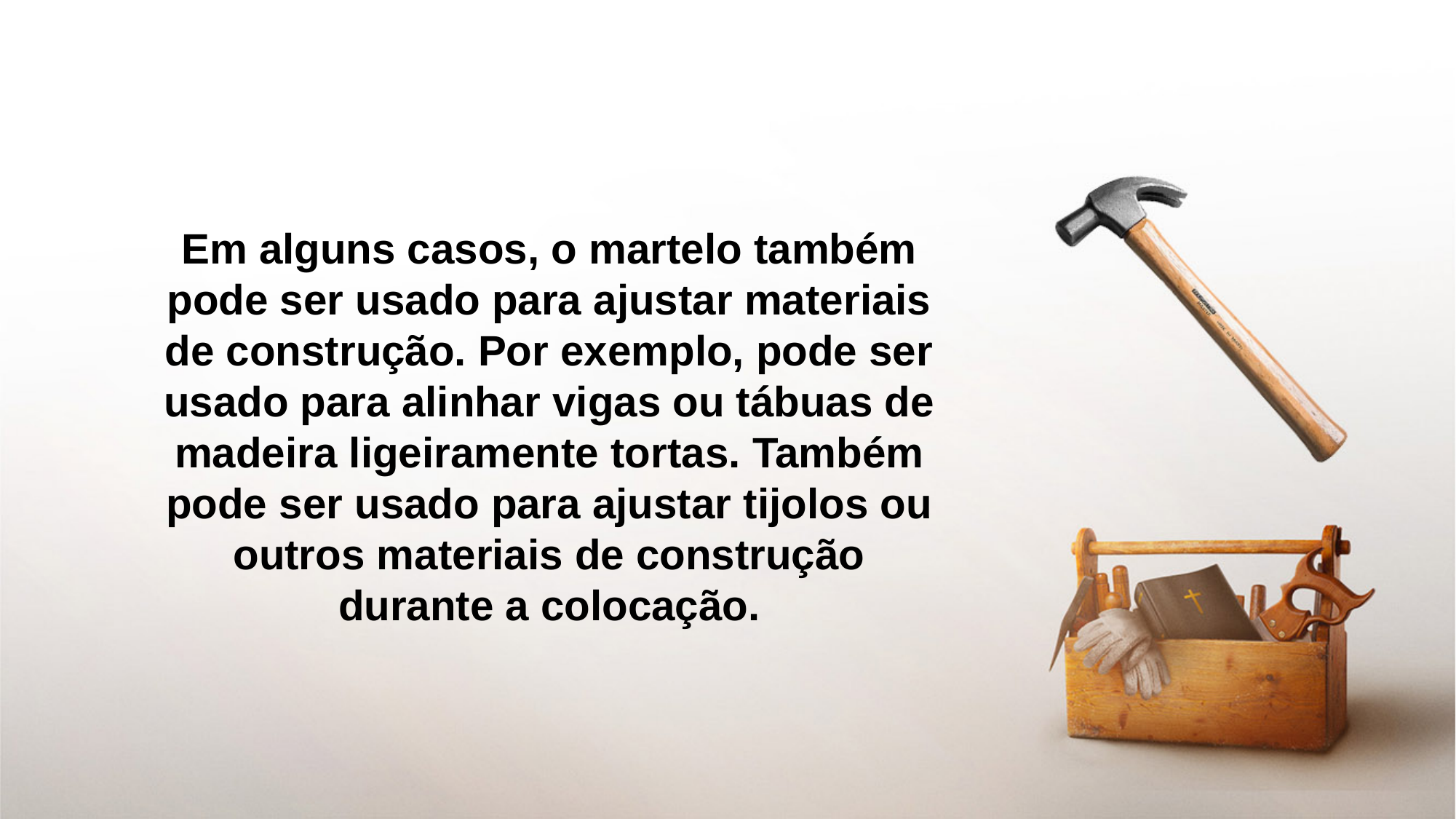

Em alguns casos, o martelo também pode ser usado para ajustar materiais de construção. Por exemplo, pode ser usado para alinhar vigas ou tábuas de madeira ligeiramente tortas. Também pode ser usado para ajustar tijolos ou outros materiais de construção durante a colocação.